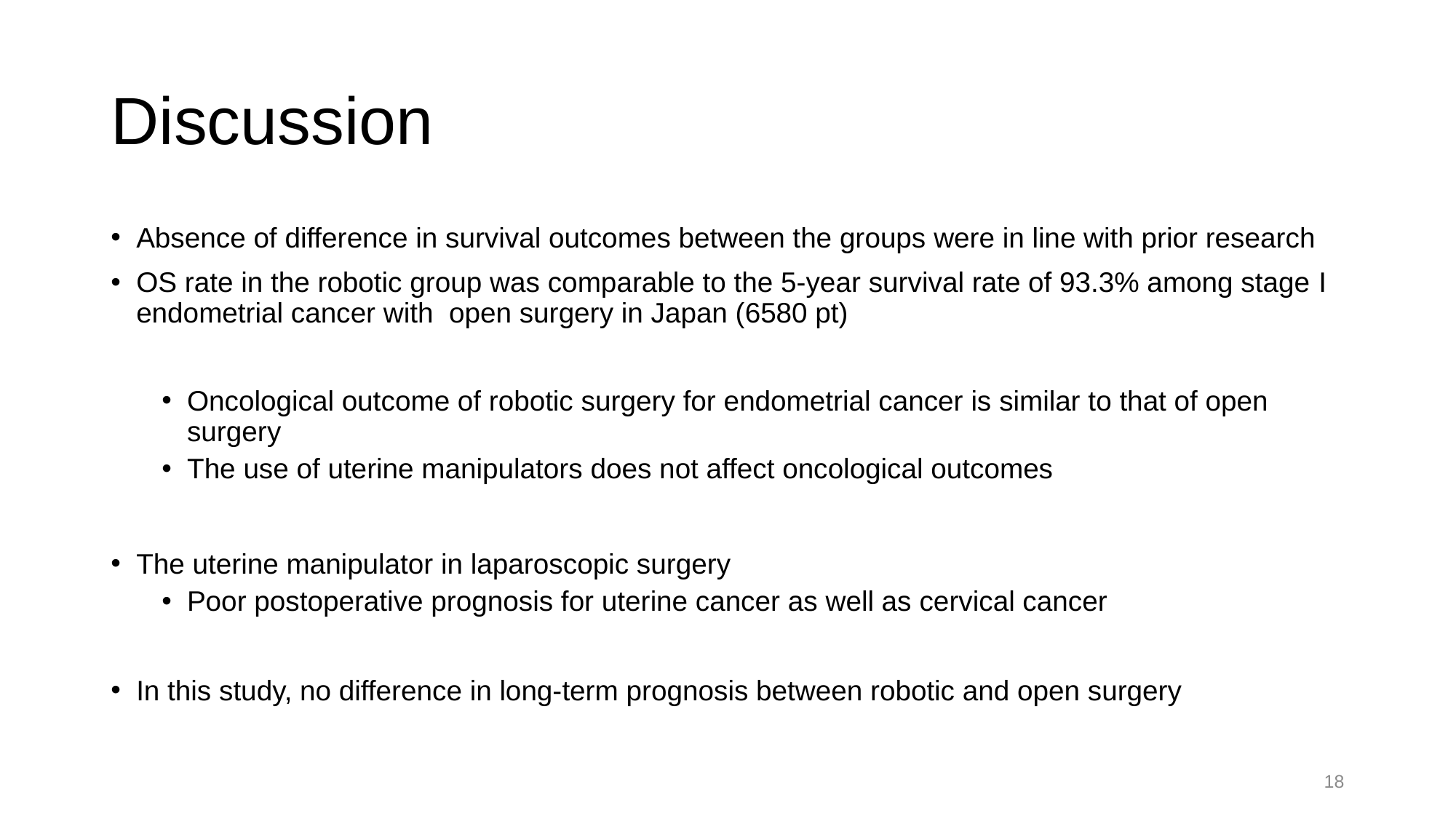

# Discussion
Absence of difference in survival outcomes between the groups were in line with prior research
OS rate in the robotic group was comparable to the 5‐year survival rate of 93.3% among stage I endometrial cancer with  open surgery in Japan (6580 pt)

Oncological outcome of robotic surgery for endometrial cancer is similar to that of open surgery
The use of uterine manipulators does not affect oncological outcomes

The uterine manipulator in laparoscopic surgery
Poor postoperative prognosis for uterine cancer as well as cervical cancer

In this study, no difference in long-term prognosis between robotic and open surgery
18